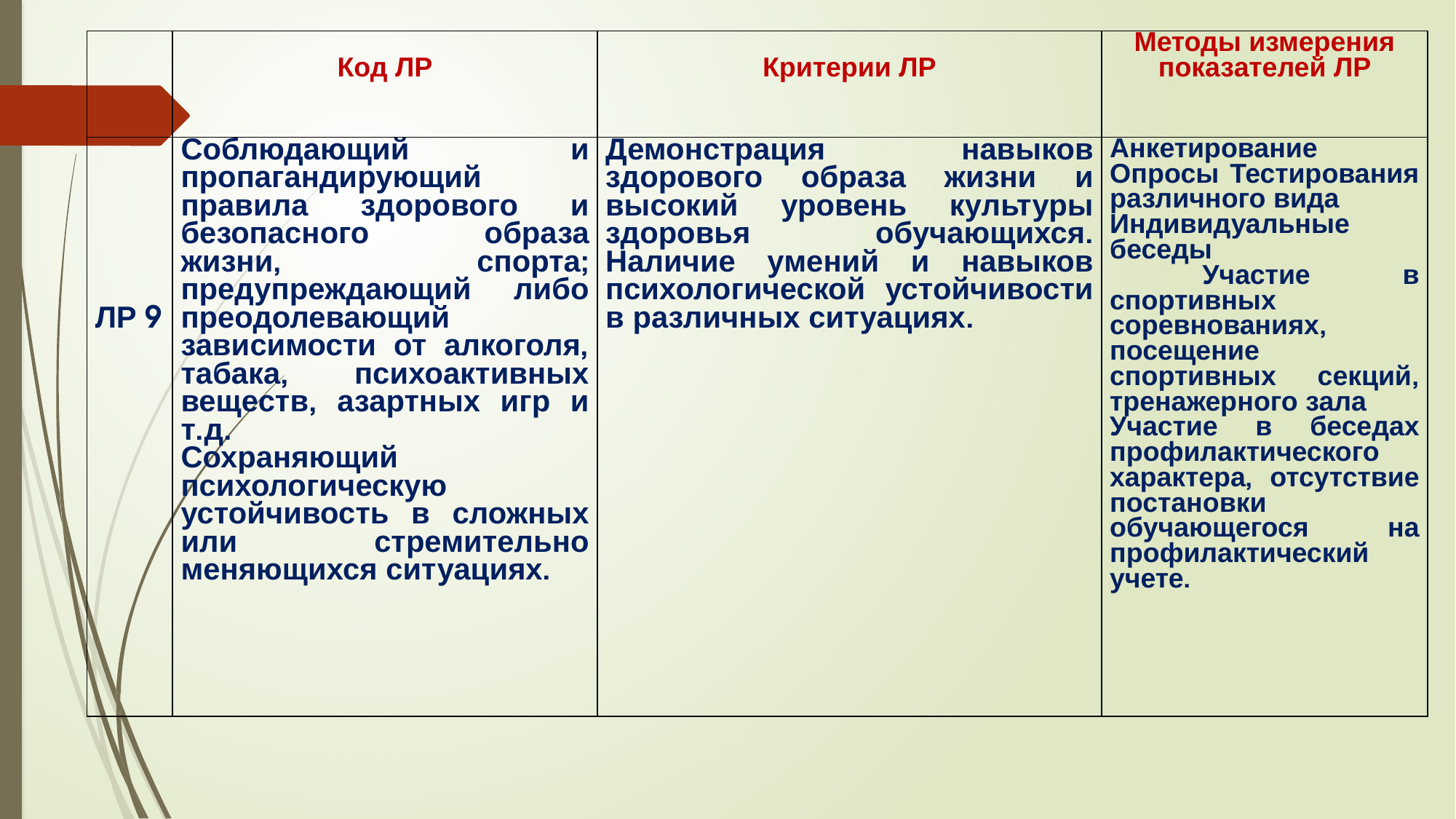

|  | Код ЛР | Критерии ЛР | Методы измерения показателей ЛР |
| --- | --- | --- | --- |
| ЛР 9 | Соблюдающий и пропагандирующий правила здорового и безопасного образа жизни, спорта; предупреждающий либо преодолевающий зависимости от алкоголя, табака, психоактивных веществ, азартных игр и т.д. Сохраняющий психологическую устойчивость в сложных или стремительно меняющихся ситуациях. | Демонстрация навыков здорового образа жизни и высокий уровень культуры здоровья обучающихся. Наличие умений и навыков психологической устойчивости в различных ситуациях. | Анкетирование Опросы Тестирования различного вида Индивидуальные беседы Участие в спортивных соревнованиях, посещение спортивных секций, тренажерного зала Участие в беседах профилактического характера, отсутствие постановки обучающегося на профилактический учете. |